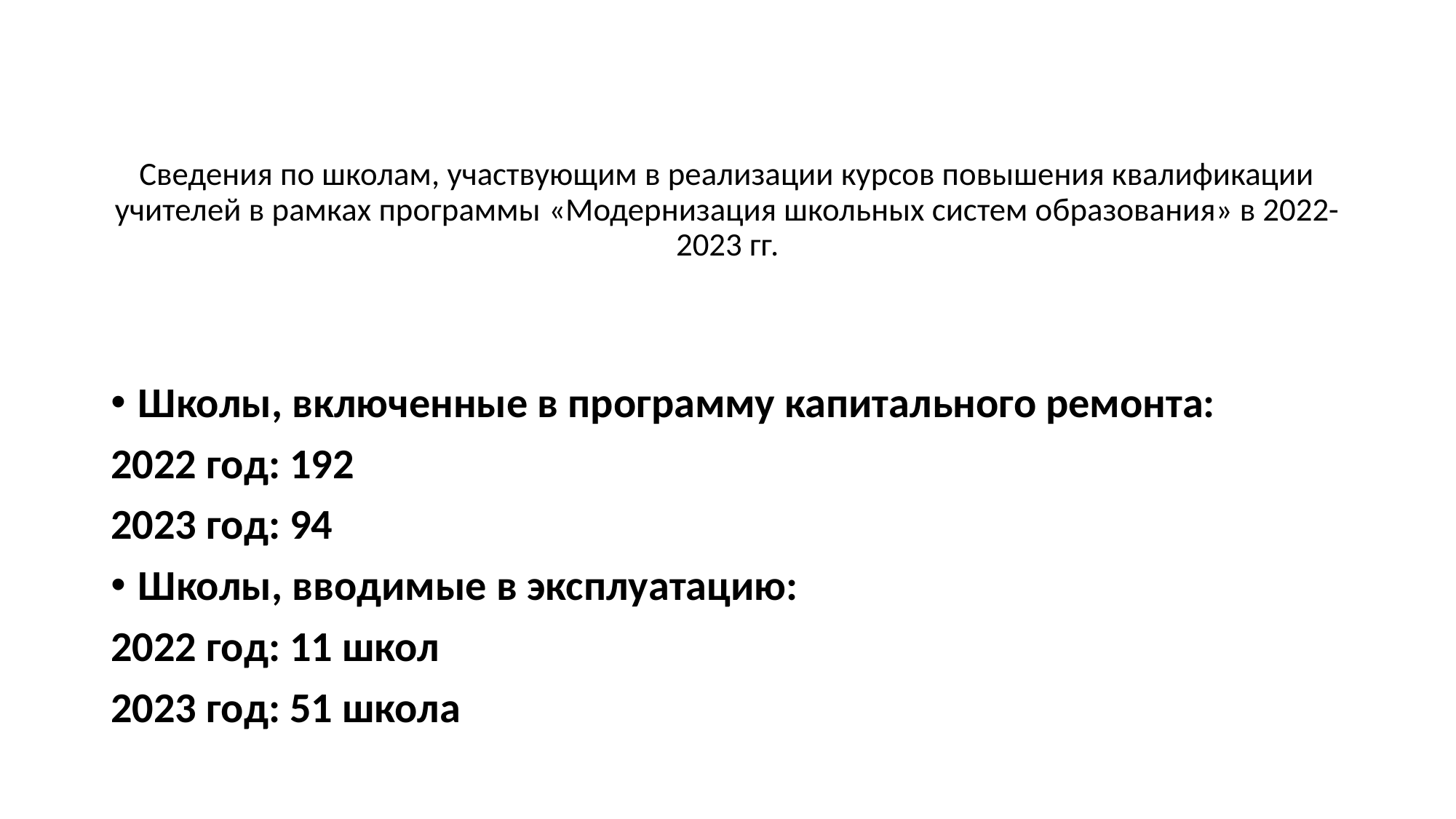

# Сведения по школам, участвующим в реализации курсов повышения квалификации учителей в рамках программы «Модернизация школьных систем образования» в 2022-2023 гг.
Школы, включенные в программу капитального ремонта:
2022 год: 192
2023 год: 94
Школы, вводимые в эксплуатацию:
2022 год: 11 школ
2023 год: 51 школа